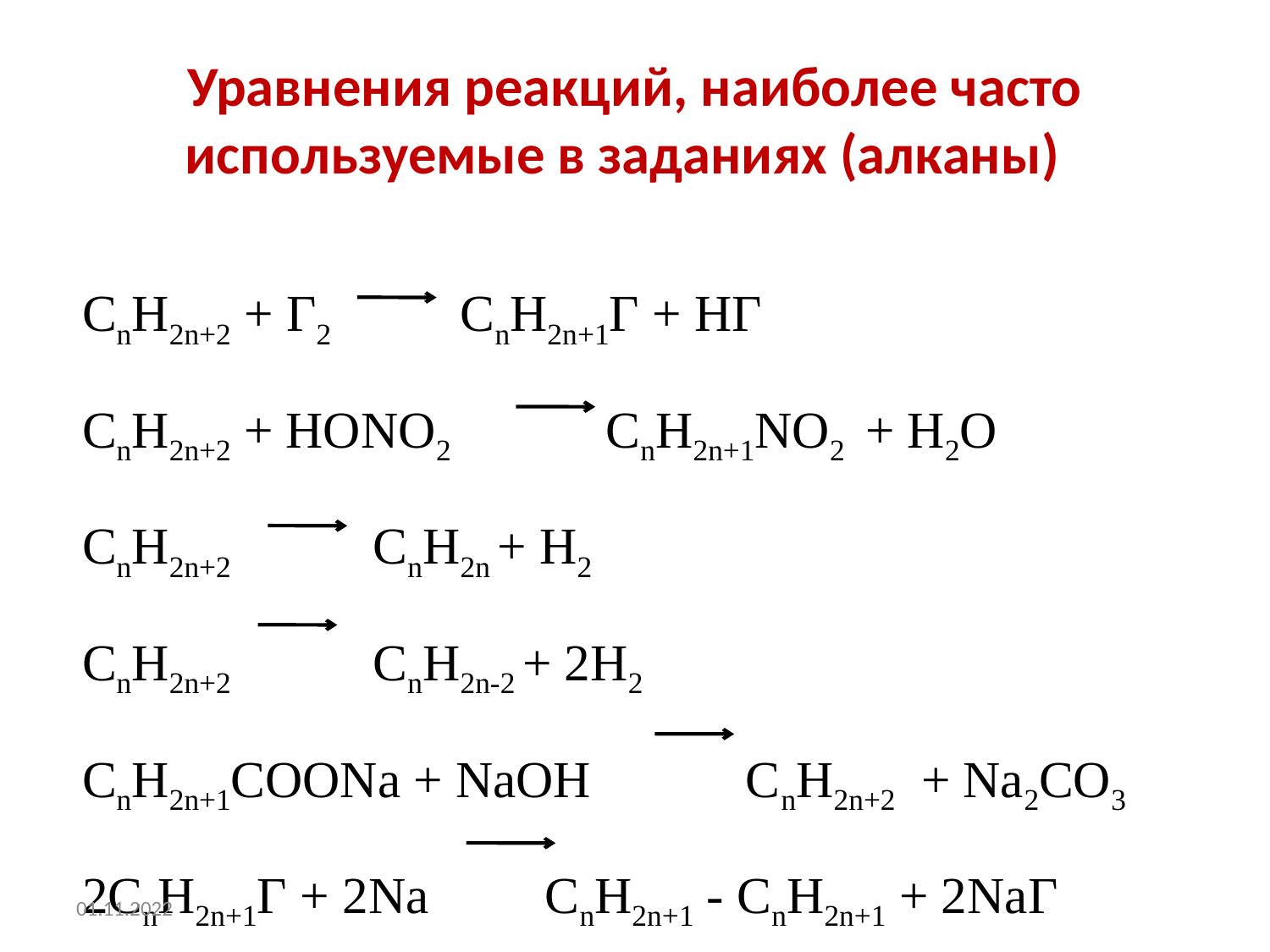

# Уравнения реакций, наиболее часто используемые в заданиях (алканы)
CnH2n+2 + Г2          CnH2n+1Г + HГ
CnH2n+2 + HONO2            CnH2n+1NO2  + H2O
CnH2n+2           CnH2n + H2
CnH2n+2           CnH2n-2 + 2H2
CnH2n+1COONa + NaOH            CnH2n+2  + Na2CO3
2CnH2n+1Г + 2Na         CnH2n+1 - CnH2n+1 + 2NaГ

01.11.2022